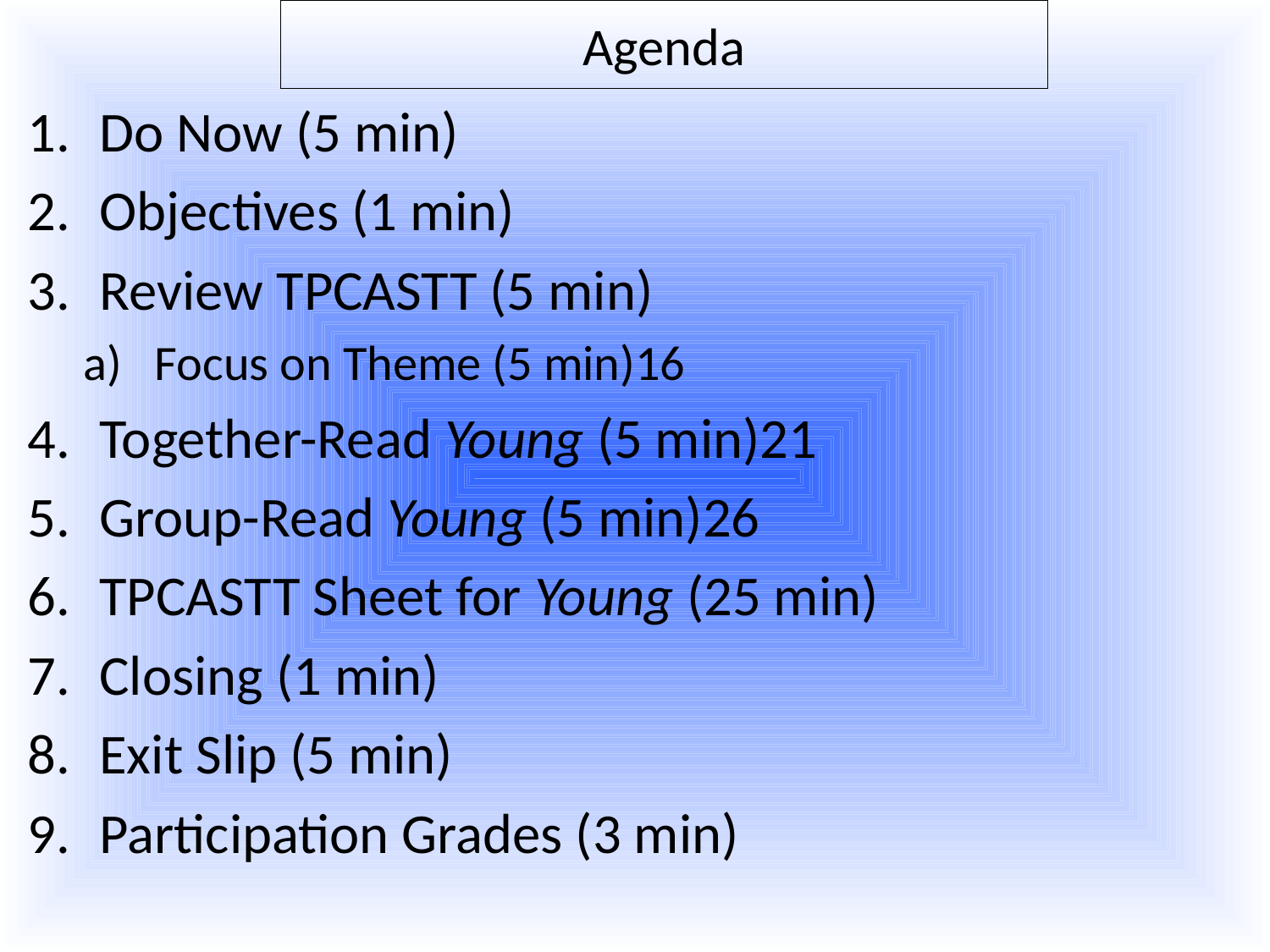

Agenda
Do Now (5 min)
Objectives (1 min)
Review TPCASTT (5 min)
Focus on Theme (5 min)16
Together-Read Young (5 min)21
Group-Read Young (5 min)26
TPCASTT Sheet for Young (25 min)
Closing (1 min)
Exit Slip (5 min)
Participation Grades (3 min)